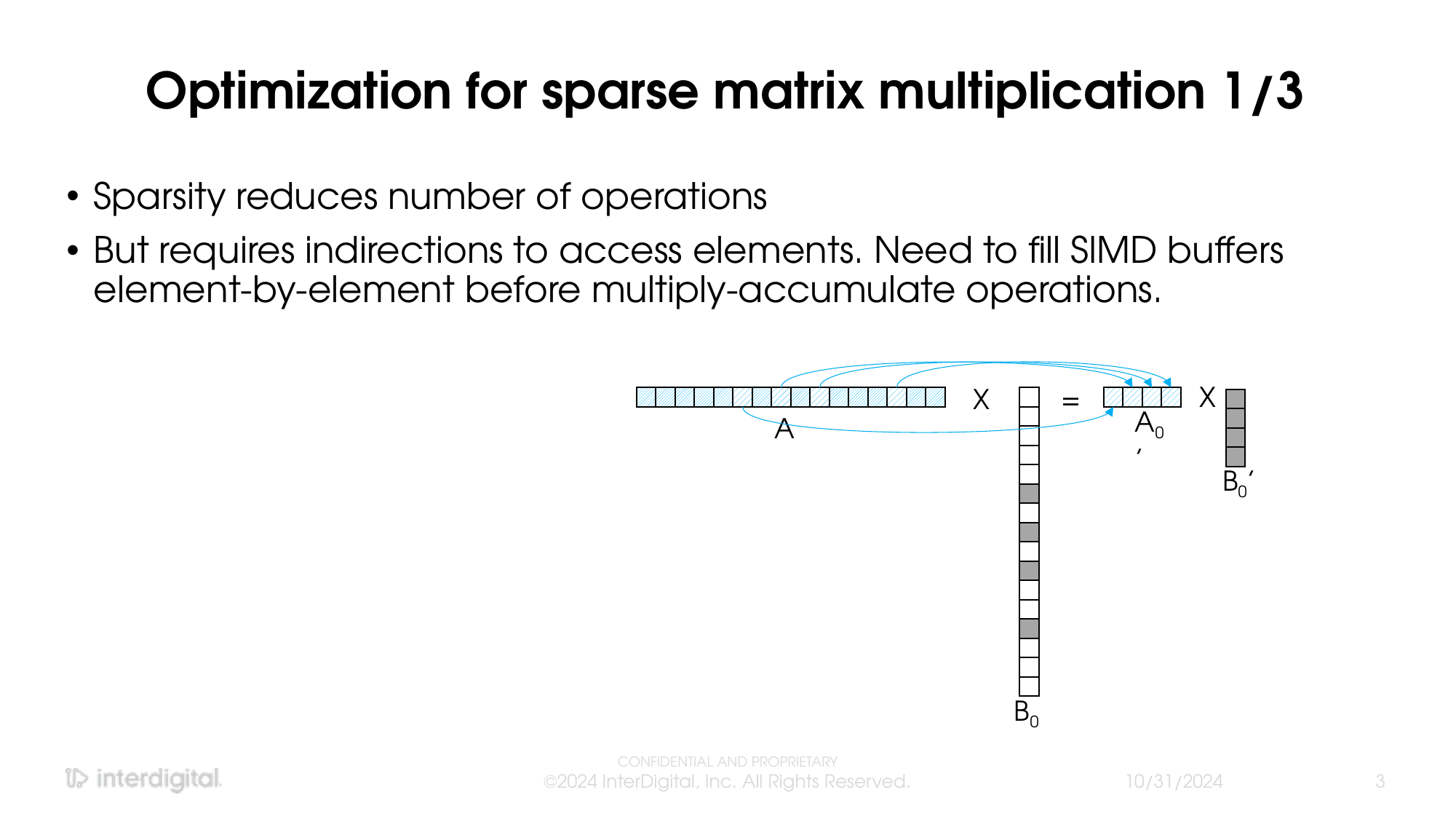

# Optimization for sparse matrix multiplication 1/3
Sparsity reduces number of operations
But requires indirections to access elements. Need to fill SIMD buffers element-by-element before multiply-accumulate operations.
X

=
X

A0’
A
B0’
B0
CONFIDENTIAL AND PROPRIETARY
©2024 InterDigital, Inc. All Rights Reserved.
10/31/2024
3